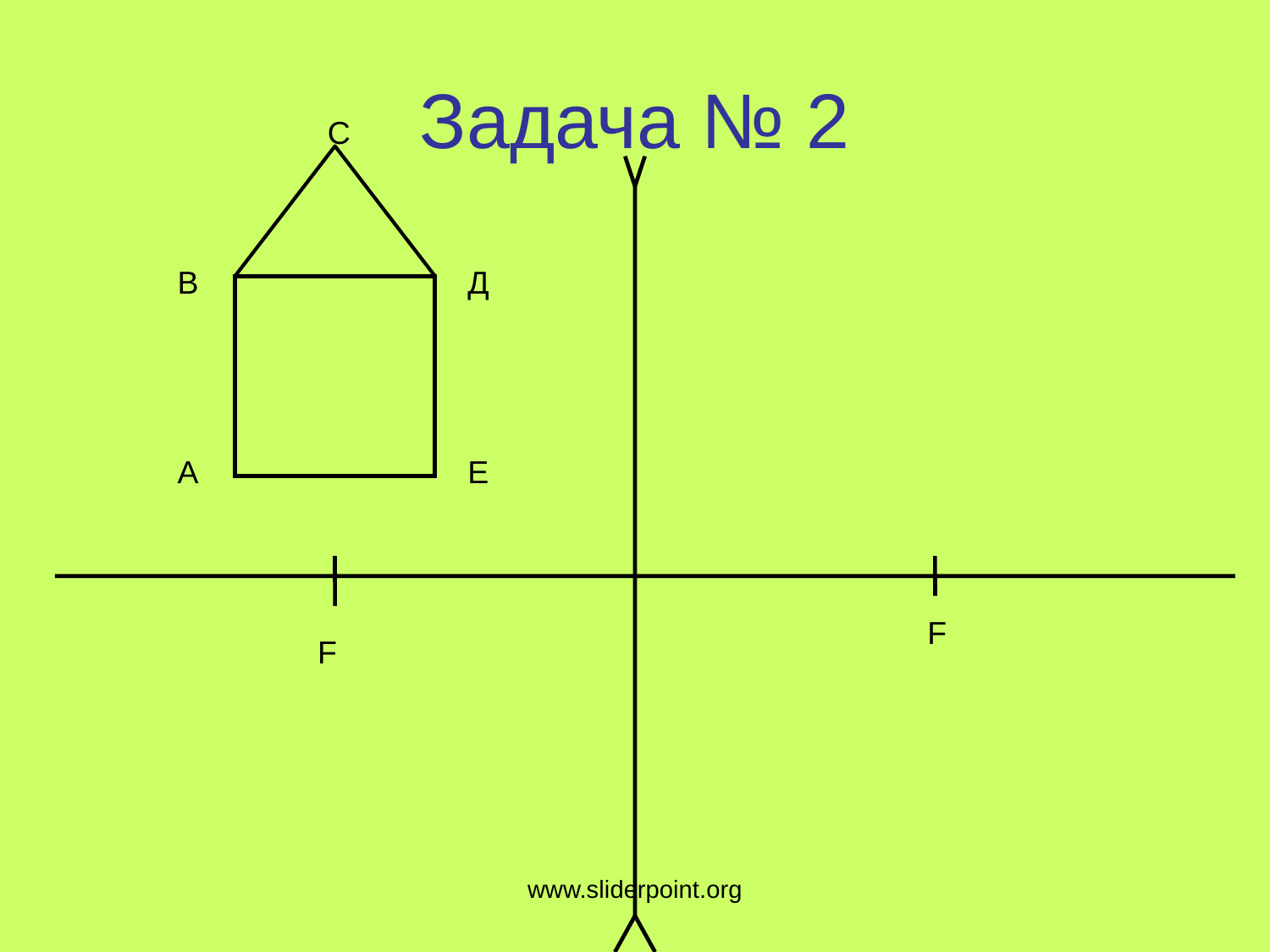

# Задача № 2
С

В
Д

А
Е

F
F
www.sliderpoint.org